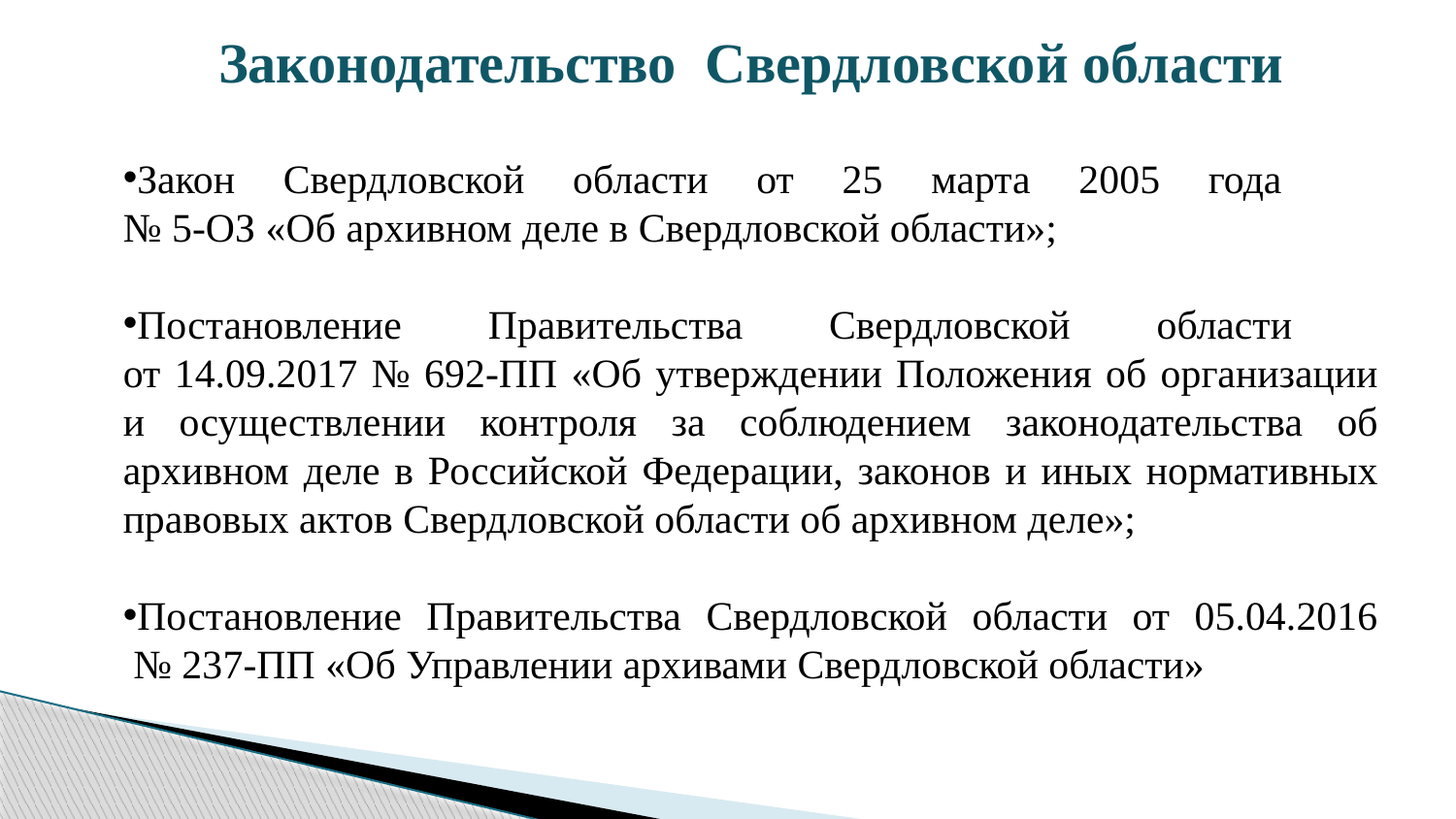

Законодательство  Свердловской области

Закон Свердловской области от 25 марта 2005 года
№ 5-ОЗ «Об архивном деле в Свердловской области»;

Постановление Правительства Свердловской области
от 14.09.2017 № 692-ПП «Об утверждении Положения об организации и осуществлении контроля за соблюдением законодательства об архивном деле в Российской Федерации, законов и иных нормативных правовых актов Свердловской области об архивном деле»;

Постановление Правительства Свердловской области от 05.04.2016
 № 237-ПП «Об Управлении архивами Свердловской области»